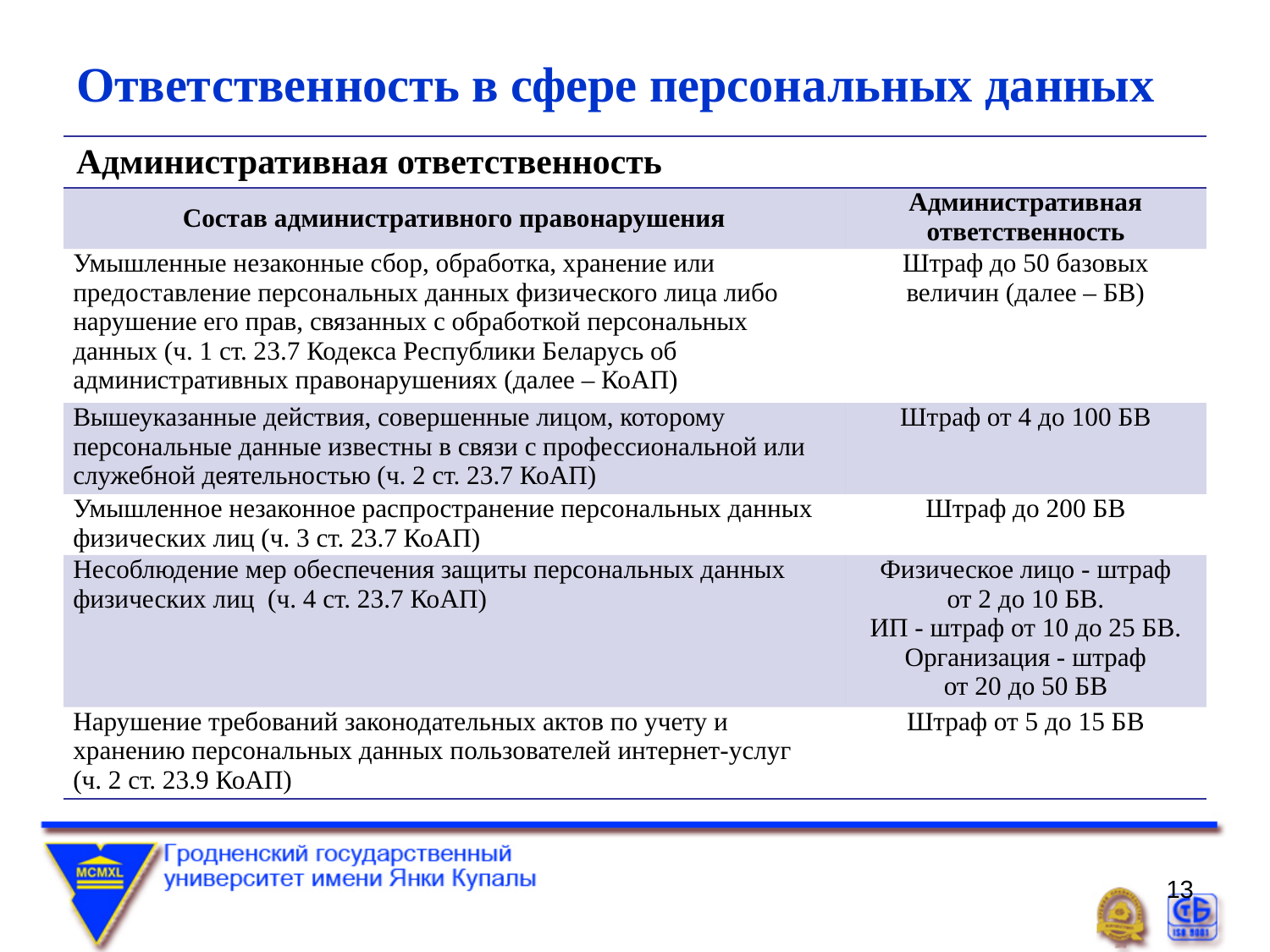

# Ответственность в сфере персональных данных
| Административная ответственность |  |
| --- | --- |
| Состав административного правонарушения | Административная ответственность |
| Умышленные незаконные сбор, обработка, хранение или предоставление персональных данных физического лица либо нарушение его прав, связанных с обработкой персональных данных (ч. 1 ст. 23.7 Кодекса Республики Беларусь об административных правонарушениях (далее – КоАП) | Штраф до 50 базовых величин (далее – БВ) |
| Вышеуказанные действия, совершенные лицом, которому персональные данные известны в связи с профессиональной или служебной деятельностью (ч. 2 ст. 23.7 КоАП) | Штраф от 4 до 100 БВ |
| Умышленное незаконное распространение персональных данных физических лиц (ч. 3 ст. 23.7 КоАП) | Штраф до 200 БВ |
| Несоблюдение мер обеспечения защиты персональных данных физических лиц (ч. 4 ст. 23.7 КоАП) | Физическое лицо - штраф от 2 до 10 БВ. ИП - штраф от 10 до 25 БВ. Организация - штраф от 20 до 50 БВ |
| Нарушение требований законодательных актов по учету и хранению персональных данных пользователей интернет-услуг (ч. 2 ст. 23.9 КоАП) | Штраф от 5 до 15 БВ |
13